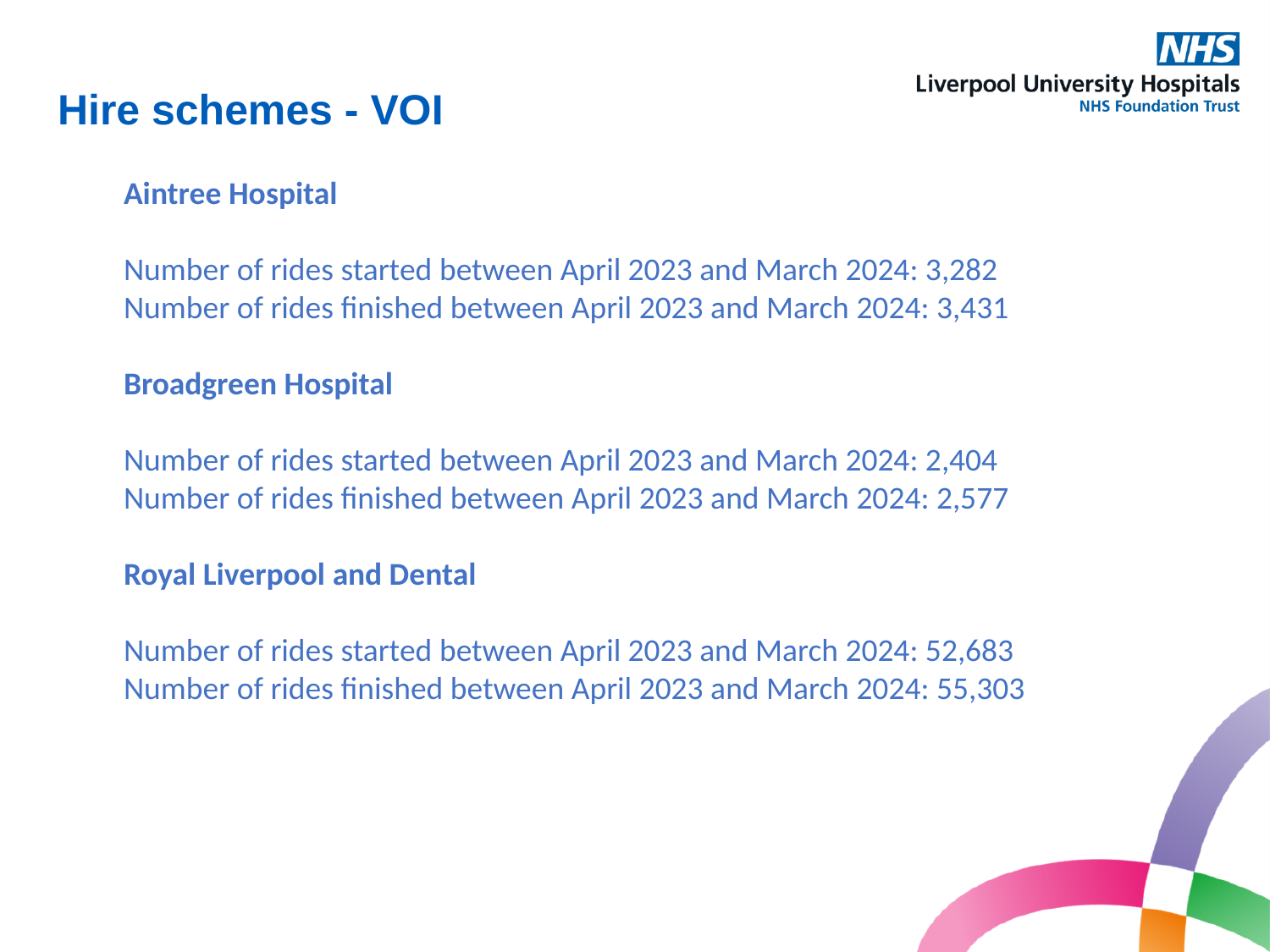

Hire schemes - VOI
Aintree Hospital

Number of rides started between April 2023 and March 2024: 3,282
Number of rides finished between April 2023 and March 2024: 3,431

Broadgreen Hospital

Number of rides started between April 2023 and March 2024: 2,404
Number of rides finished between April 2023 and March 2024: 2,577

Royal Liverpool and Dental

Number of rides started between April 2023 and March 2024: 52,683
Number of rides finished between April 2023 and March 2024: 55,303